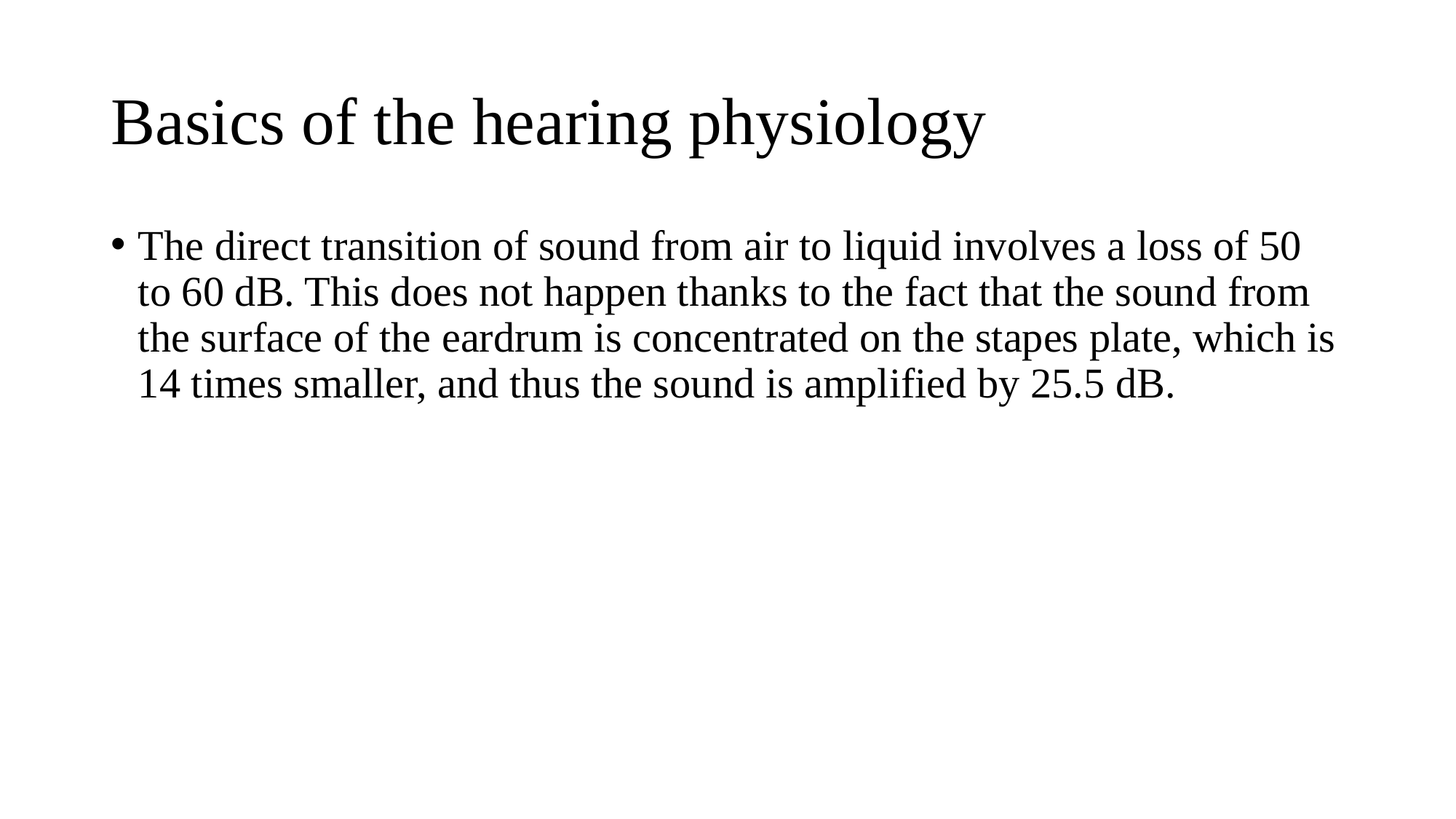

# Basics of the hearing physiology
The direct transition of sound from air to liquid involves a loss of 50 to 60 dB. This does not happen thanks to the fact that the sound from the surface of the eardrum is concentrated on the stapes plate, which is 14 times smaller, and thus the sound is amplified by 25.5 dB.